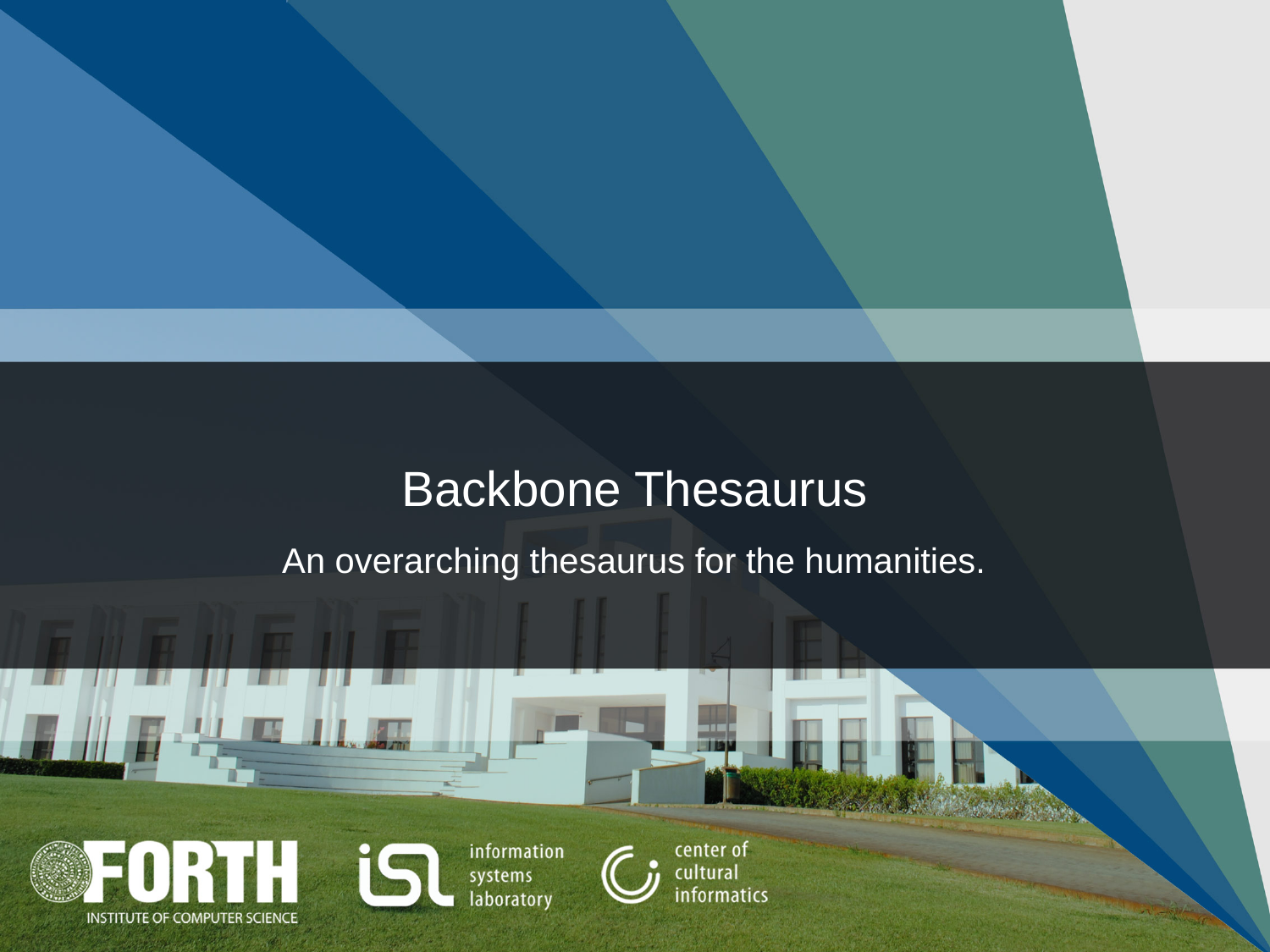

# Backbone Thesaurus An overarching thesaurus for the humanities.